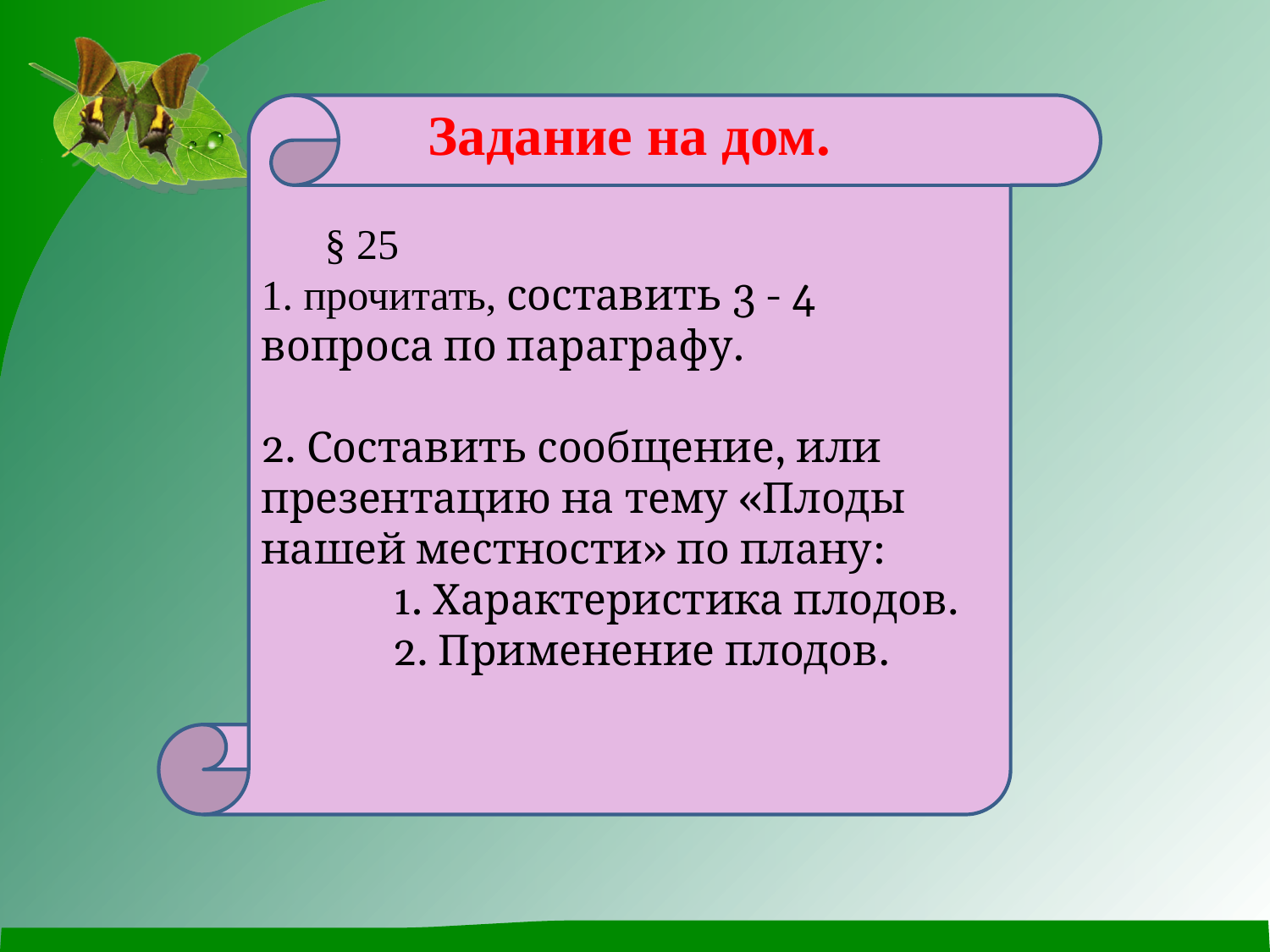

Задание на дом.

      § 25
1. прочитать, составить 3 - 4 вопроса по параграфу.

2. Составить сообщение, или презентацию на тему «Плоды нашей местности» по плану:
             1. Характеристика плодов.
             2. Применение плодов.